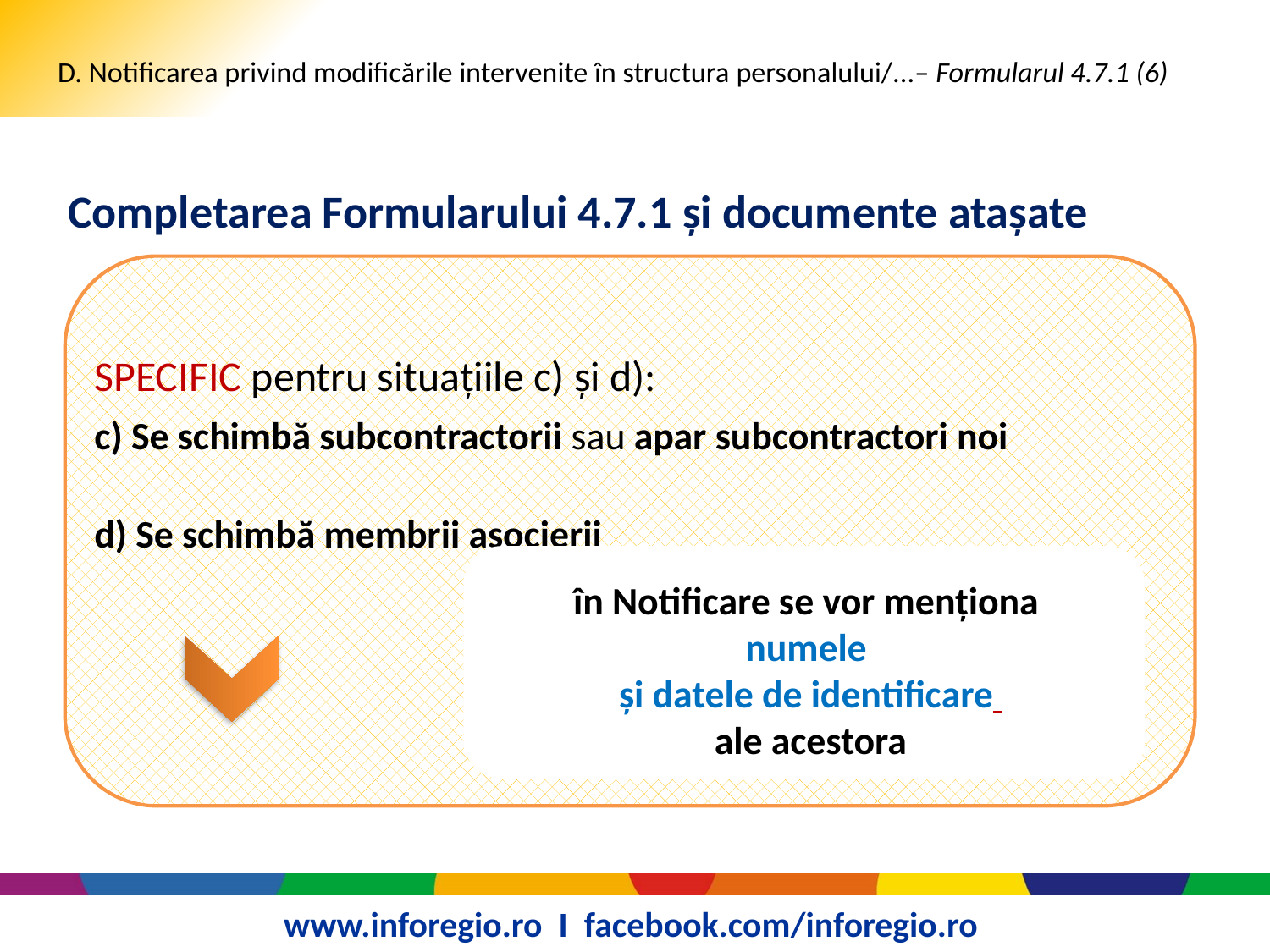

# D. Notificarea privind modificările intervenite în structura personalului/...– Formularul 4.7.1 (6)
Completarea Formularului 4.7.1 și documente atașate

SPECIFIC pentru situațiile c) și d):
c) Se schimbă subcontractorii sau apar subcontractori noi
d) Se schimbă membrii asocierii

în Notificare se vor menționa
numele
și datele de identificare
ale acestora